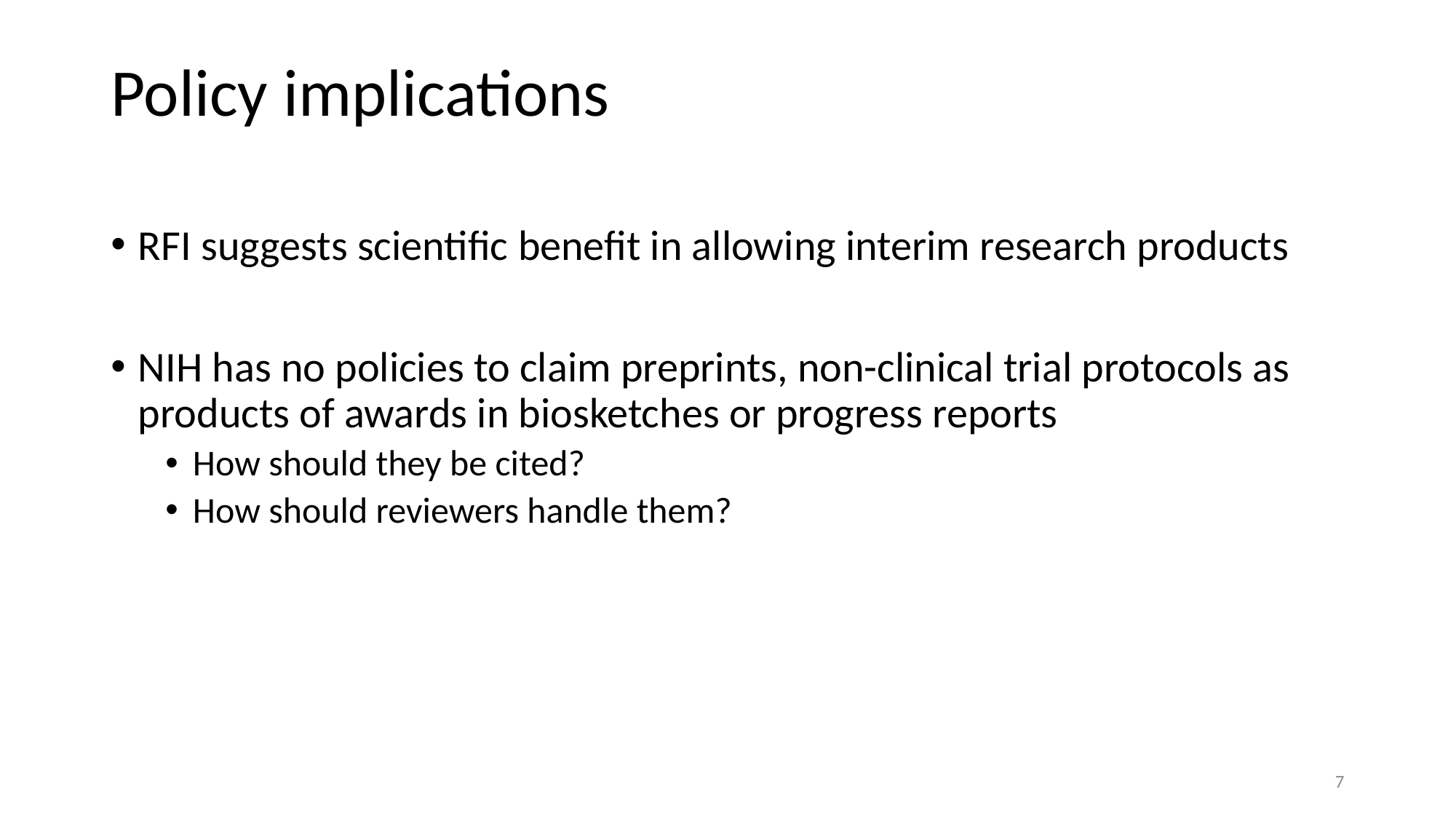

# Policy implications
RFI suggests scientific benefit in allowing interim research products

NIH has no policies to claim preprints, non-clinical trial protocols as products of awards in biosketches or progress reports
How should they be cited?
How should reviewers handle them?
7